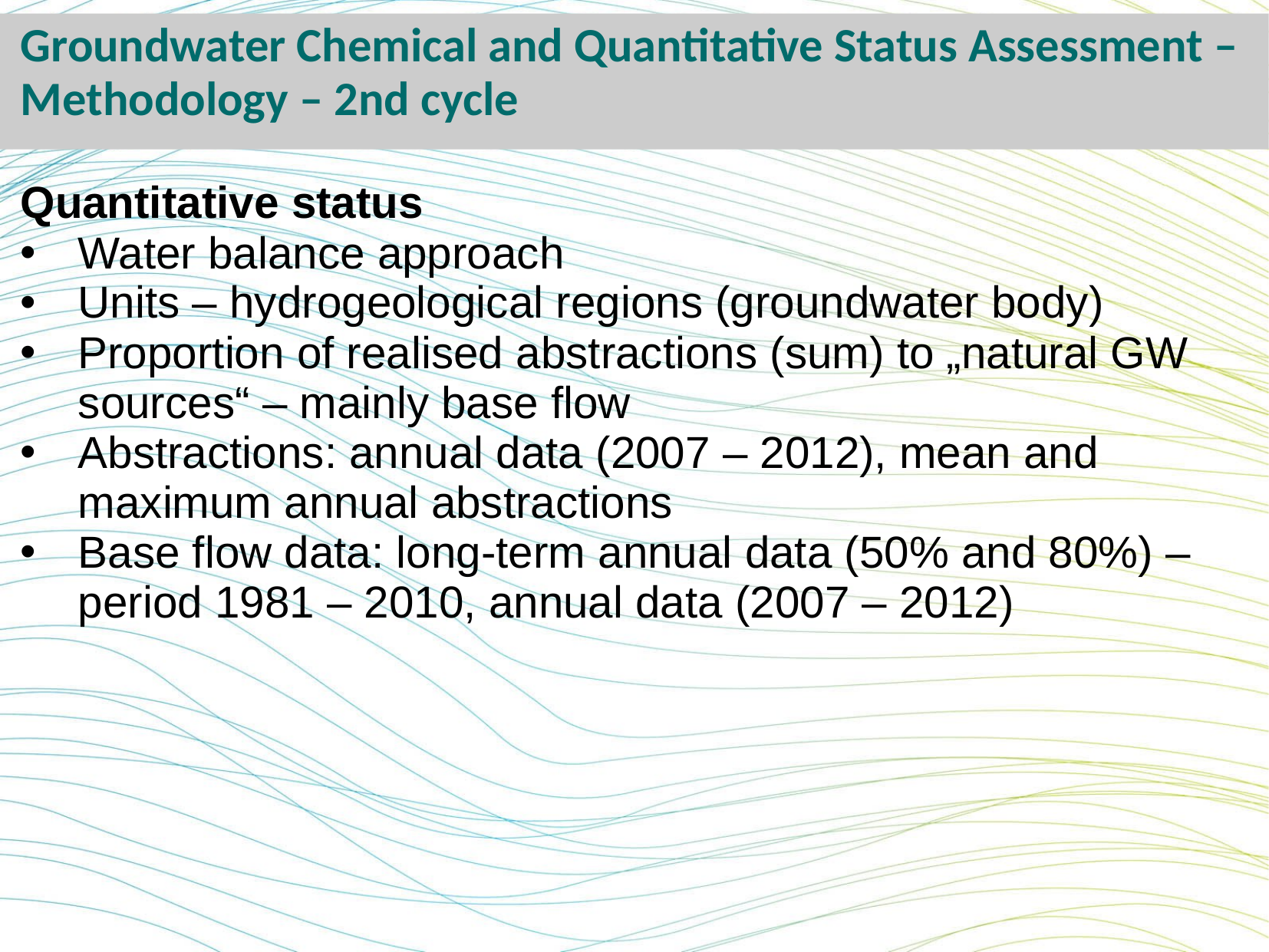

Groundwater Chemical and Quantitative Status Assessment –Methodology – 2nd cycle
Quantitative status
Water balance approach
Units – hydrogeological regions (groundwater body)
Proportion of realised abstractions (sum) to „natural GW sources“ – mainly base flow
Abstractions: annual data (2007 – 2012), mean and maximum annual abstractions
Base flow data: long-term annual data (50% and 80%) – period 1981 – 2010, annual data (2007 – 2012)